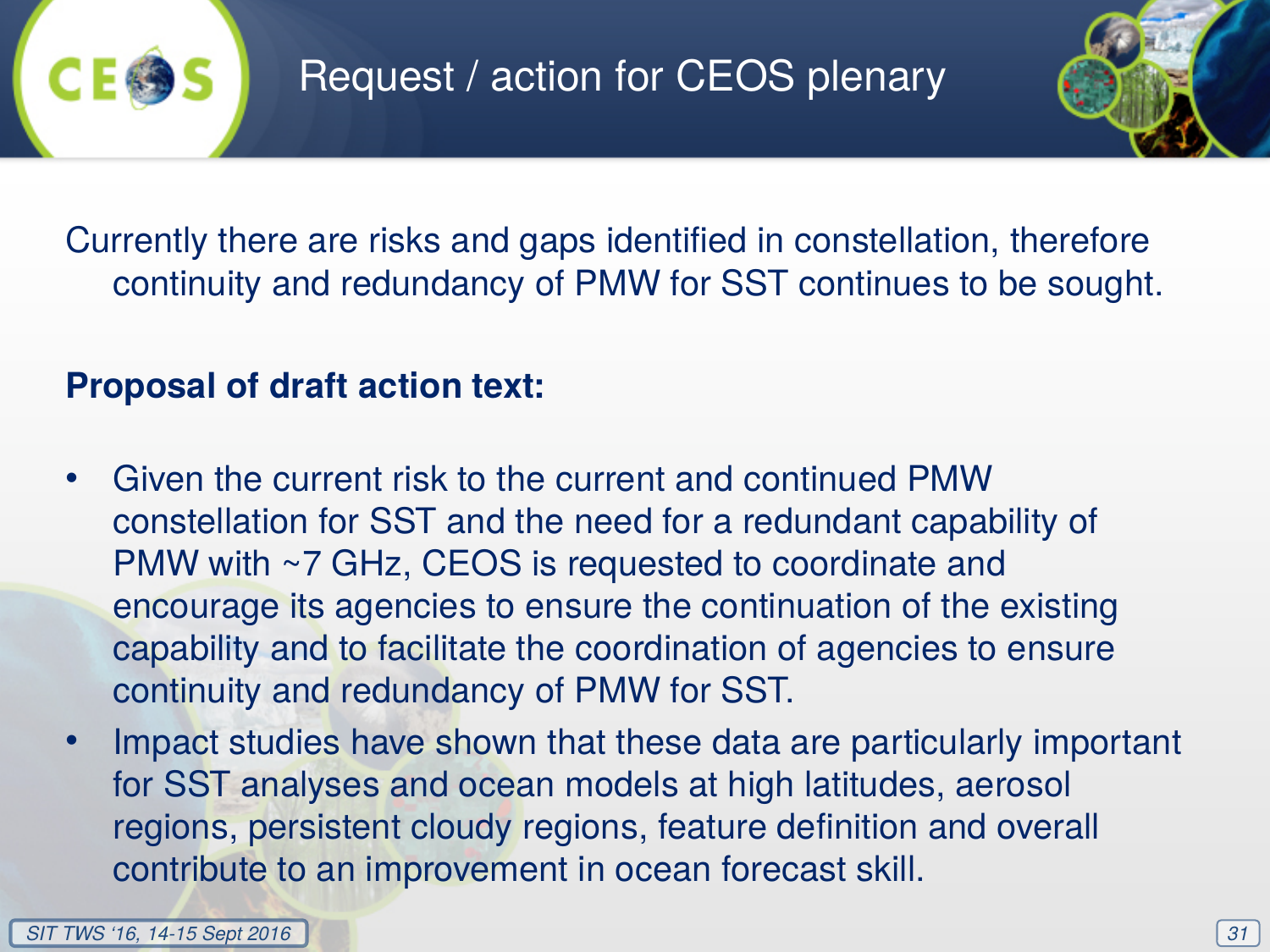

Request / action for CEOS plenary
Currently there are risks and gaps identified in constellation, therefore continuity and redundancy of PMW for SST continues to be sought.

Proposal of draft action text:

Given the current risk to the current and continued PMW constellation for SST and the need for a redundant capability of PMW with ~7 GHz, CEOS is requested to coordinate and encourage its agencies to ensure the continuation of the existing capability and to facilitate the coordination of agencies to ensure continuity and redundancy of PMW for SST.
Impact studies have shown that these data are particularly important for SST analyses and ocean models at high latitudes, aerosol regions, persistent cloudy regions, feature definition and overall contribute to an improvement in ocean forecast skill.

31